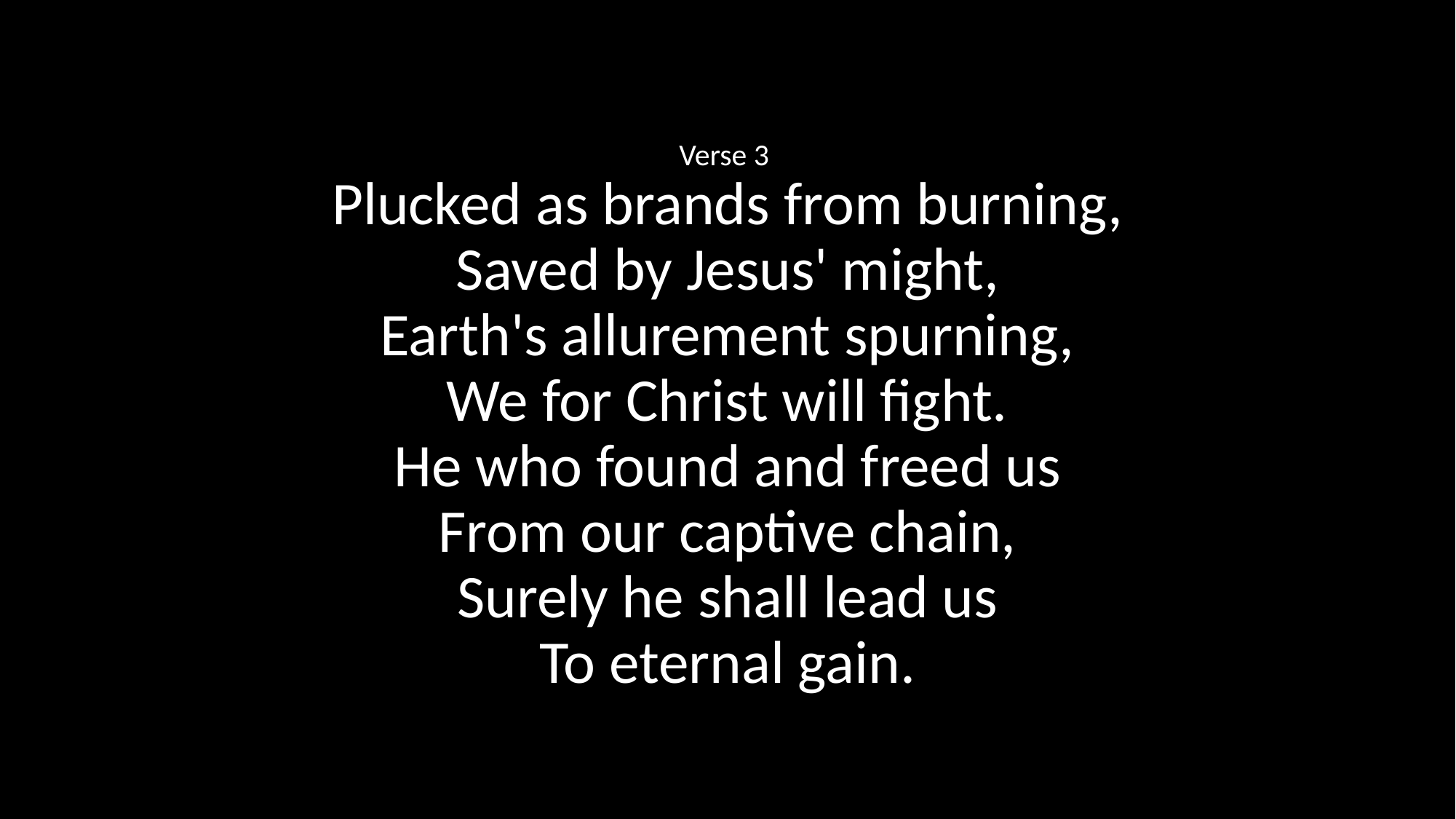

Verse 3
Plucked as brands from burning,
Saved by Jesus' might,
Earth's allurement spurning,
We for Christ will fight.
He who found and freed us
From our captive chain,
Surely he shall lead us
To eternal gain.